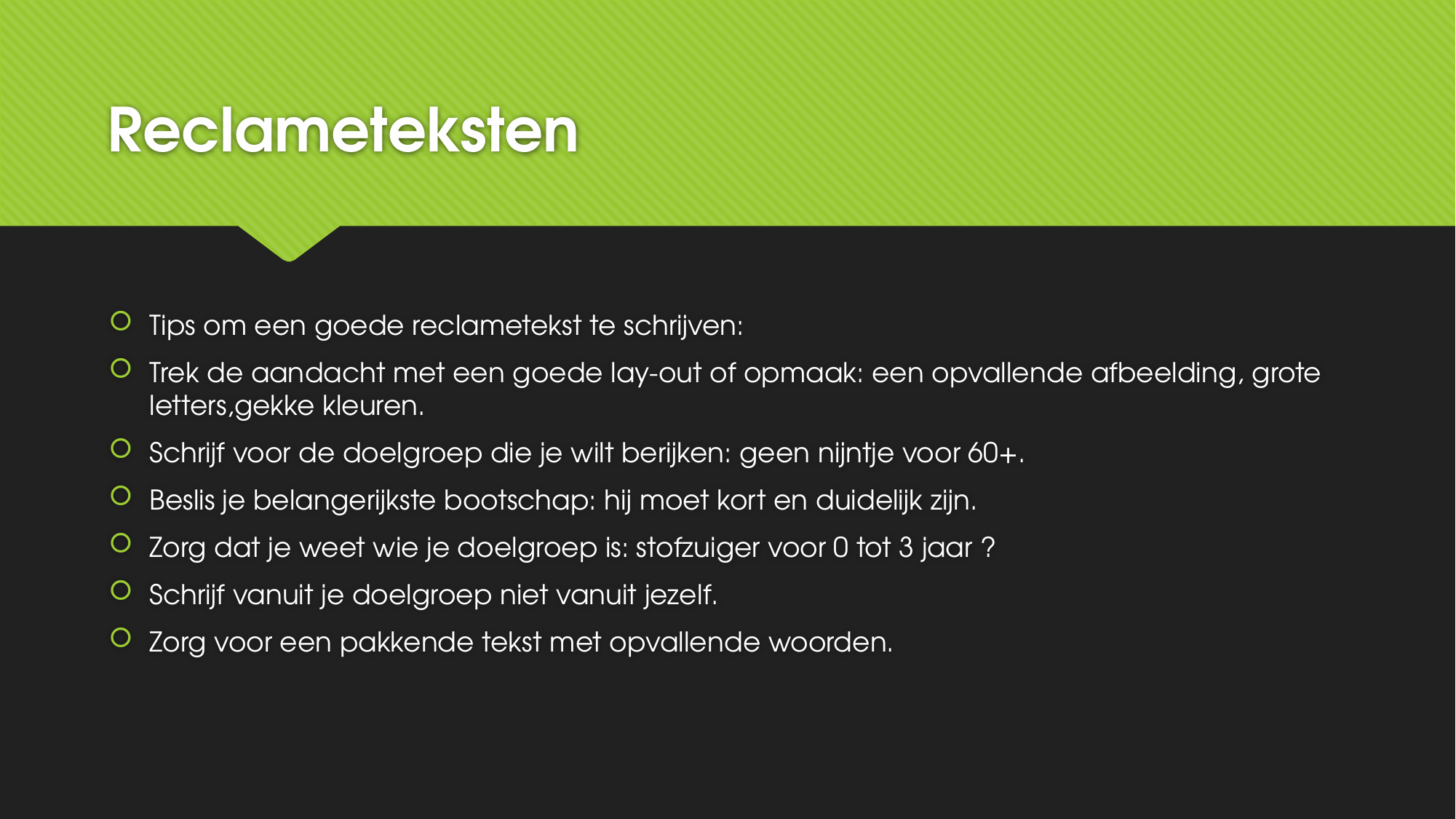

# Reclameteksten
Tips om een goede reclametekst te schrijven:
Trek de aandacht met een goede lay-out of opmaak: een opvallende afbeelding, grote letters,gekke kleuren.
Schrijf voor de doelgroep die je wilt berijken: geen nijntje voor 60+.
Beslis je belangerijkste bootschap: hij moet kort en duidelijk zijn.
Zorg dat je weet wie je doelgroep is: stofzuiger voor 0 tot 3 jaar ?
Schrijf vanuit je doelgroep niet vanuit jezelf.
Zorg voor een pakkende tekst met opvallende woorden.